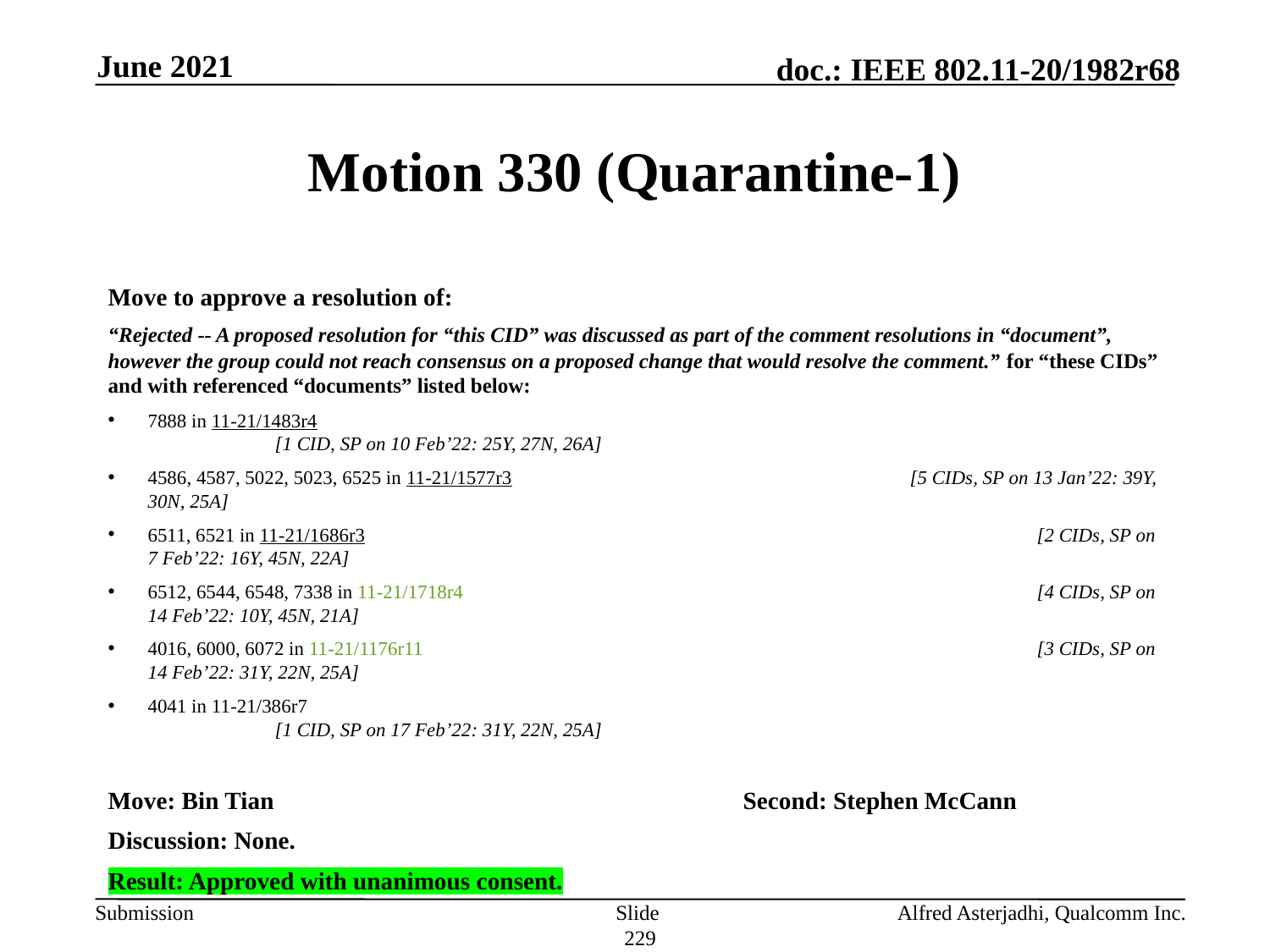

June 2021
# Motion 330 (Quarantine-1)
Move to approve a resolution of:
“Rejected -- A proposed resolution for “this CID” was discussed as part of the comment resolutions in “document”, however the group could not reach consensus on a proposed change that would resolve the comment.” for “these CIDs” and with referenced “documents” listed below:
7888 in 11-21/1483r4 							[1 CID, SP on 10 Feb’22: 25Y, 27N, 26A]
4586, 4587, 5022, 5023, 6525 in 11-21/1577r3			 	[5 CIDs, SP on 13 Jan’22: 39Y, 30N, 25A]
6511, 6521 in 11-21/1686r3 						[2 CIDs, SP on 7 Feb’22: 16Y, 45N, 22A]
6512, 6544, 6548, 7338 in 11-21/1718r4					[4 CIDs, SP on 14 Feb’22: 10Y, 45N, 21A]
4016, 6000, 6072 in 11-21/1176r11					[3 CIDs, SP on 14 Feb’22: 31Y, 22N, 25A]
4041 in 11-21/386r7							[1 CID, SP on 17 Feb’22: 31Y, 22N, 25A]

Move: Bin Tian				Second: Stephen McCann
Discussion: None.
Result: Approved with unanimous consent.

Note: CIDs that have been discussed and for which the group could not reach consensus.

Slide 229
Alfred Asterjadhi, Qualcomm Inc.